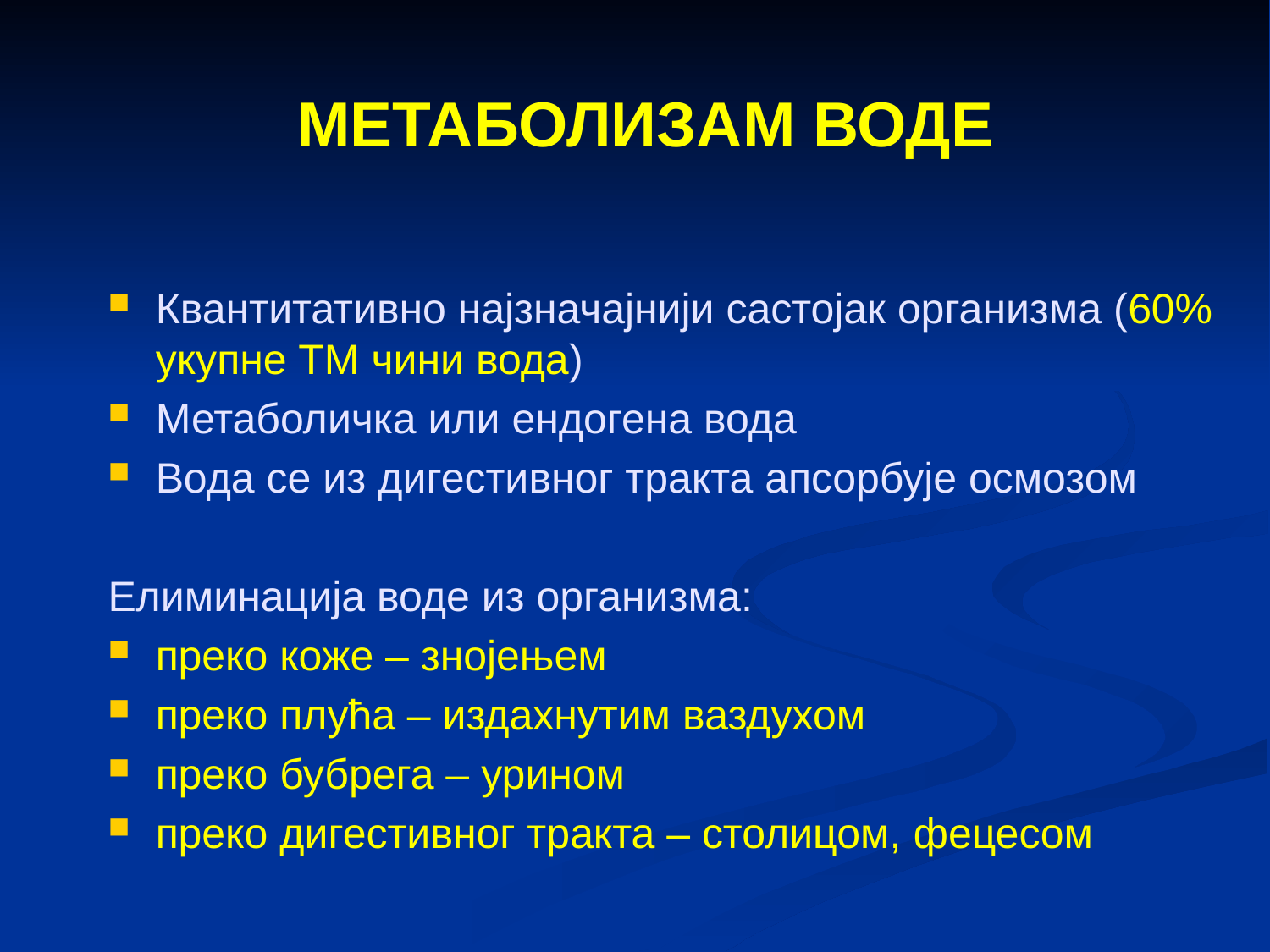

# МЕТАБОЛИЗАМ ВОДЕ
Квантитативно најзначајнији састојак организма (60% укупне ТМ чини вода)
Метаболичка или ендогена вода
Вода се из дигестивног тракта апсорбује осмозом

Елиминација воде из организма:
преко коже – знојењем
преко плућа – издахнутим ваздухом
преко бубрега – урином
преко дигестивног тракта – столицом, фецесом